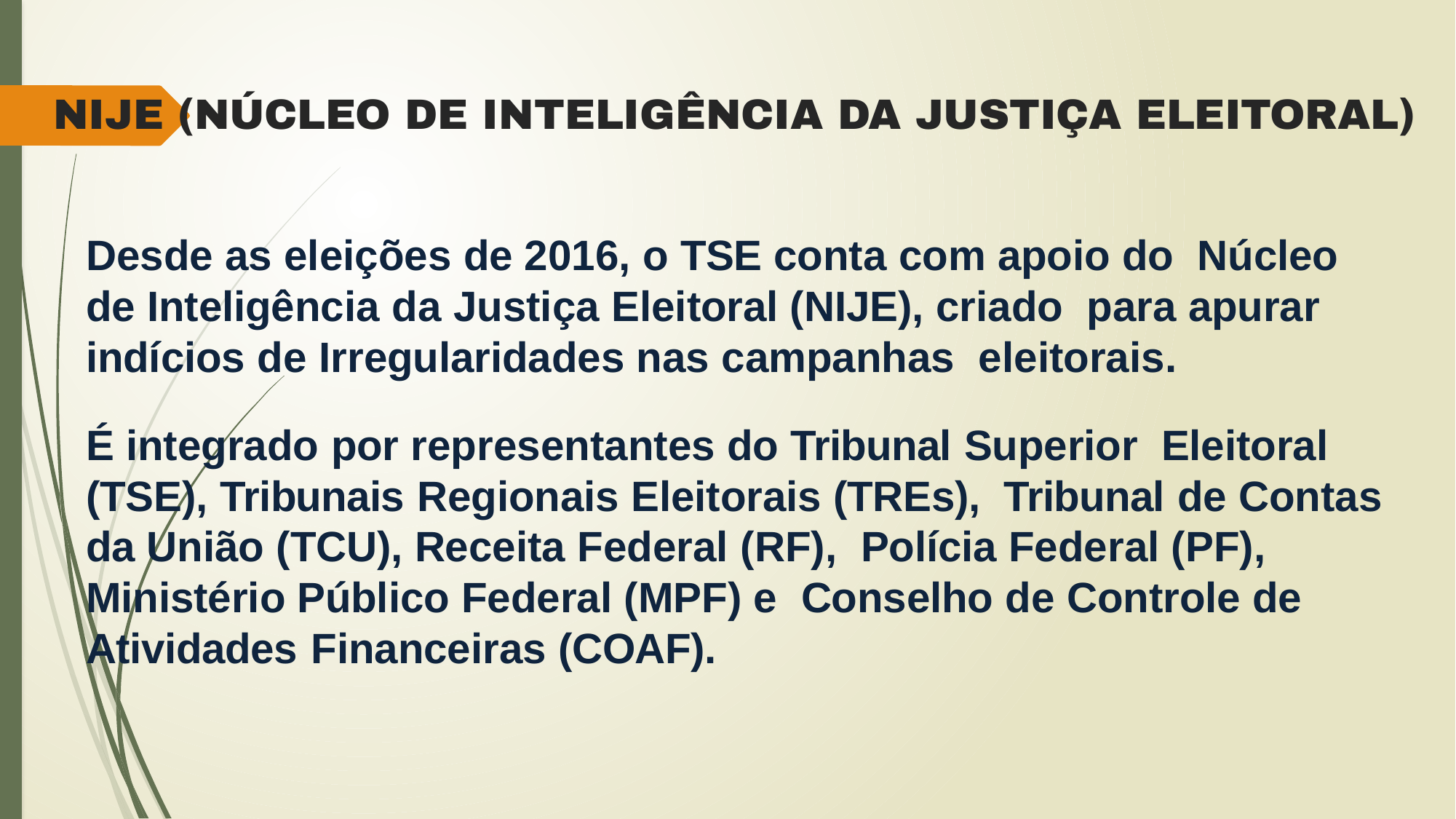

# NIJE (NÚCLEO DE INTELIGÊNCIA DA JUSTIÇA ELEITORAL)
Desde as eleições de 2016, o TSE conta com apoio do  Núcleo de Inteligência da Justiça Eleitoral (NIJE), criado  para apurar indícios de Irregularidades nas campanhas  eleitorais.
É integrado por representantes do Tribunal Superior  Eleitoral (TSE), Tribunais Regionais Eleitorais (TREs),  Tribunal de Contas da União (TCU), Receita Federal (RF),  Polícia Federal (PF), Ministério Público Federal (MPF) e  Conselho de Controle de Atividades Financeiras (COAF).